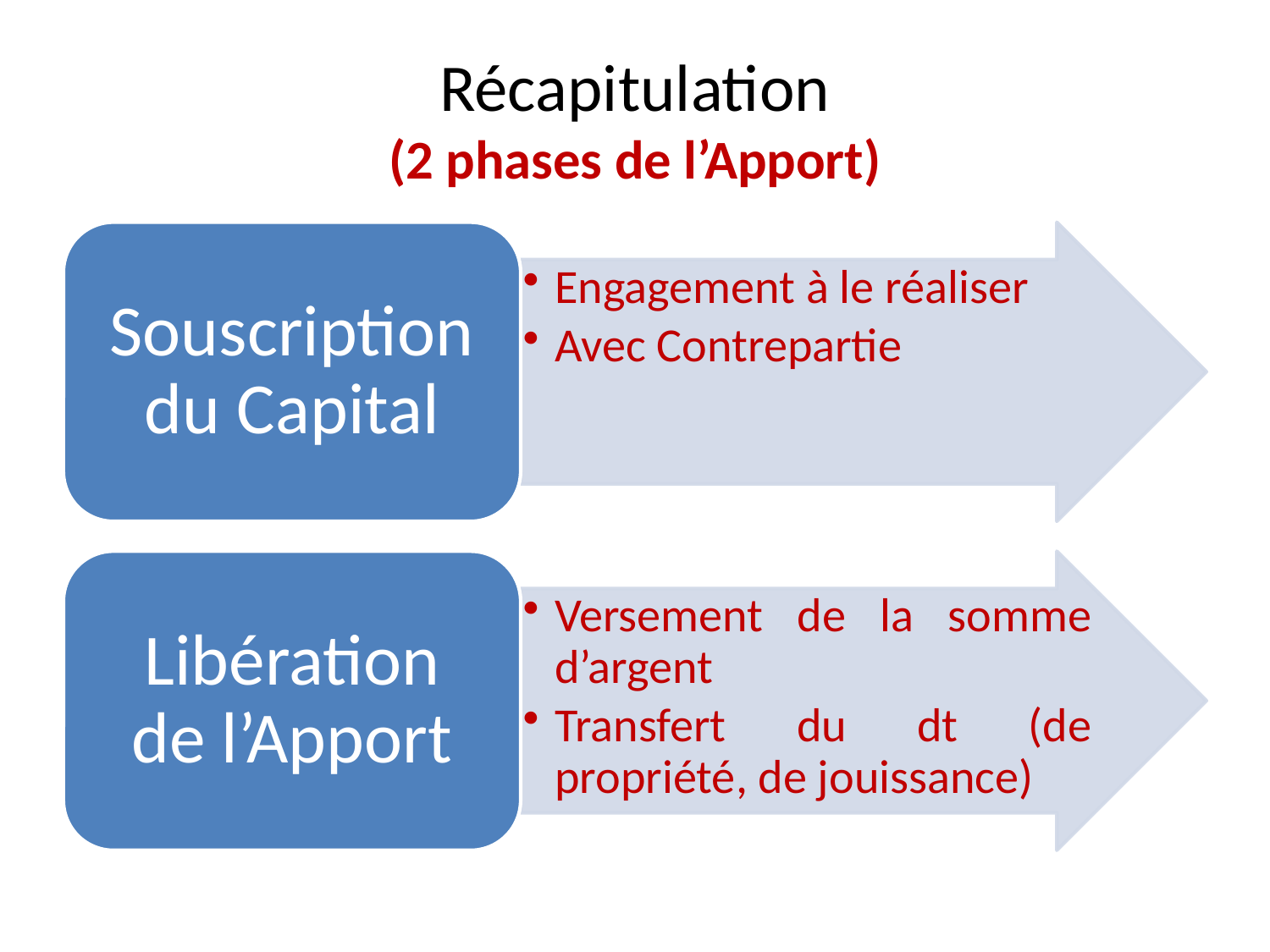

# Récapitulation (2 phases de l’Apport)
Engagement à le réaliser
Avec Contrepartie
Souscription du Capital
Versement de la somme d’argent
Transfert du dt (de propriété, de jouissance)
Libération de l’Apport